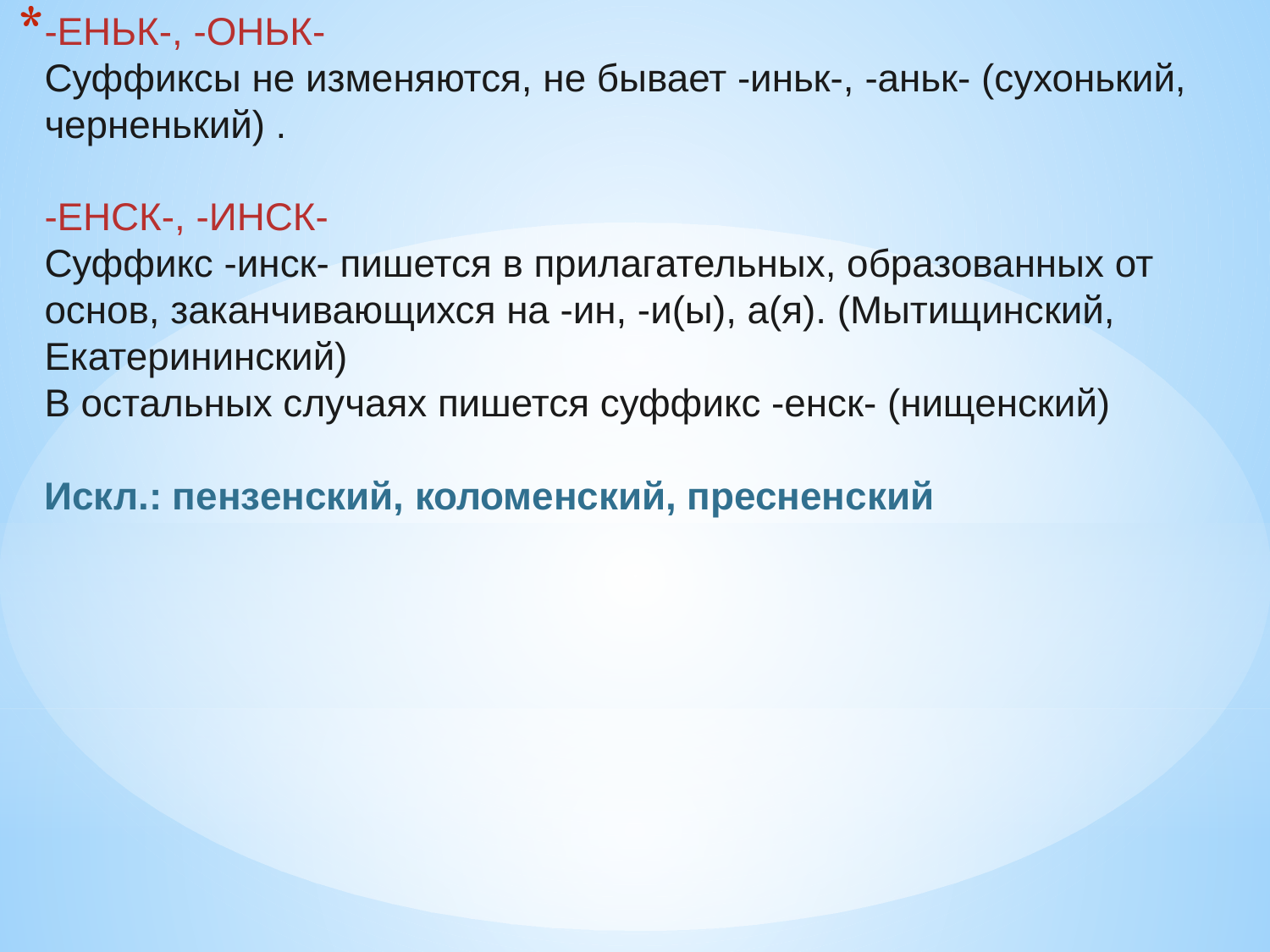

-ЕНЬК-, -ОНЬК- 
Суффиксы не изменяются, не бывает -иньк-, -аньк- (сухонький, черненький) . 
-ЕНСК-, -ИНСК- 
Суффикс -инск- пишется в прилагательных, образованных от основ, заканчивающихся на -ин, -и(ы), а(я). (Мытищинский, Екатерининский) 
В остальных случаях пишется суффикс -енск- (нищенский) 
Искл.: пензенский, коломенский, пресненский

#